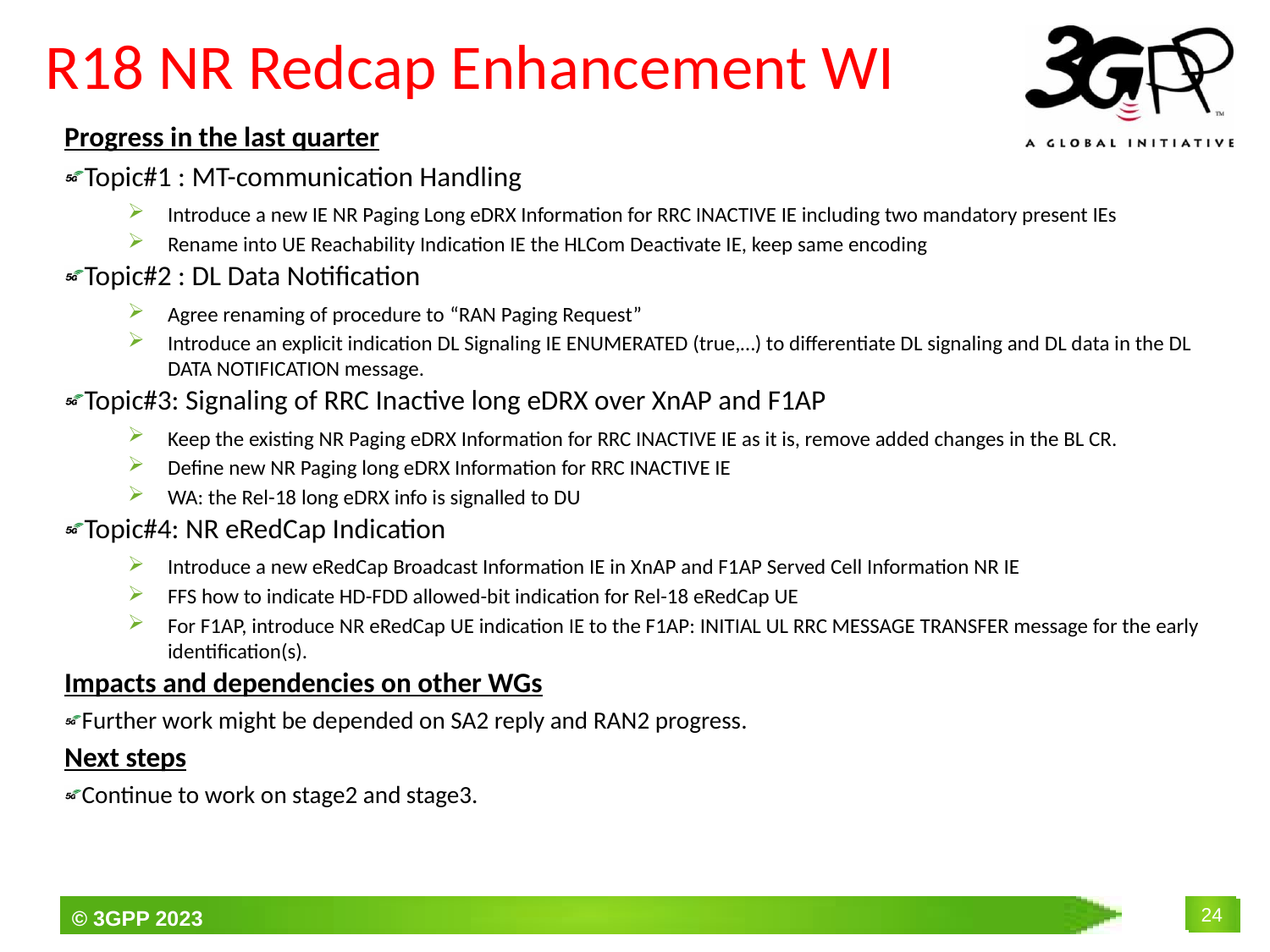

# R18 NR Redcap Enhancement WI
Progress in the last quarter
Topic#1 : MT-communication Handling
Introduce a new IE NR Paging Long eDRX Information for RRC INACTIVE IE including two mandatory present IEs
Rename into UE Reachability Indication IE the HLCom Deactivate IE, keep same encoding
Topic#2 : DL Data Notification
Agree renaming of procedure to “RAN Paging Request”
Introduce an explicit indication DL Signaling IE ENUMERATED (true,…) to differentiate DL signaling and DL data in the DL DATA NOTIFICATION message.
Topic#3: Signaling of RRC Inactive long eDRX over XnAP and F1AP
Keep the existing NR Paging eDRX Information for RRC INACTIVE IE as it is, remove added changes in the BL CR.
Define new NR Paging long eDRX Information for RRC INACTIVE IE
WA: the Rel-18 long eDRX info is signalled to DU
Topic#4: NR eRedCap Indication
Introduce a new eRedCap Broadcast Information IE in XnAP and F1AP Served Cell Information NR IE
FFS how to indicate HD-FDD allowed-bit indication for Rel-18 eRedCap UE
For F1AP, introduce NR eRedCap UE indication IE to the F1AP: INITIAL UL RRC MESSAGE TRANSFER message for the early identification(s).
Impacts and dependencies on other WGs
Further work might be depended on SA2 reply and RAN2 progress.
Next steps
Continue to work on stage2 and stage3.

24